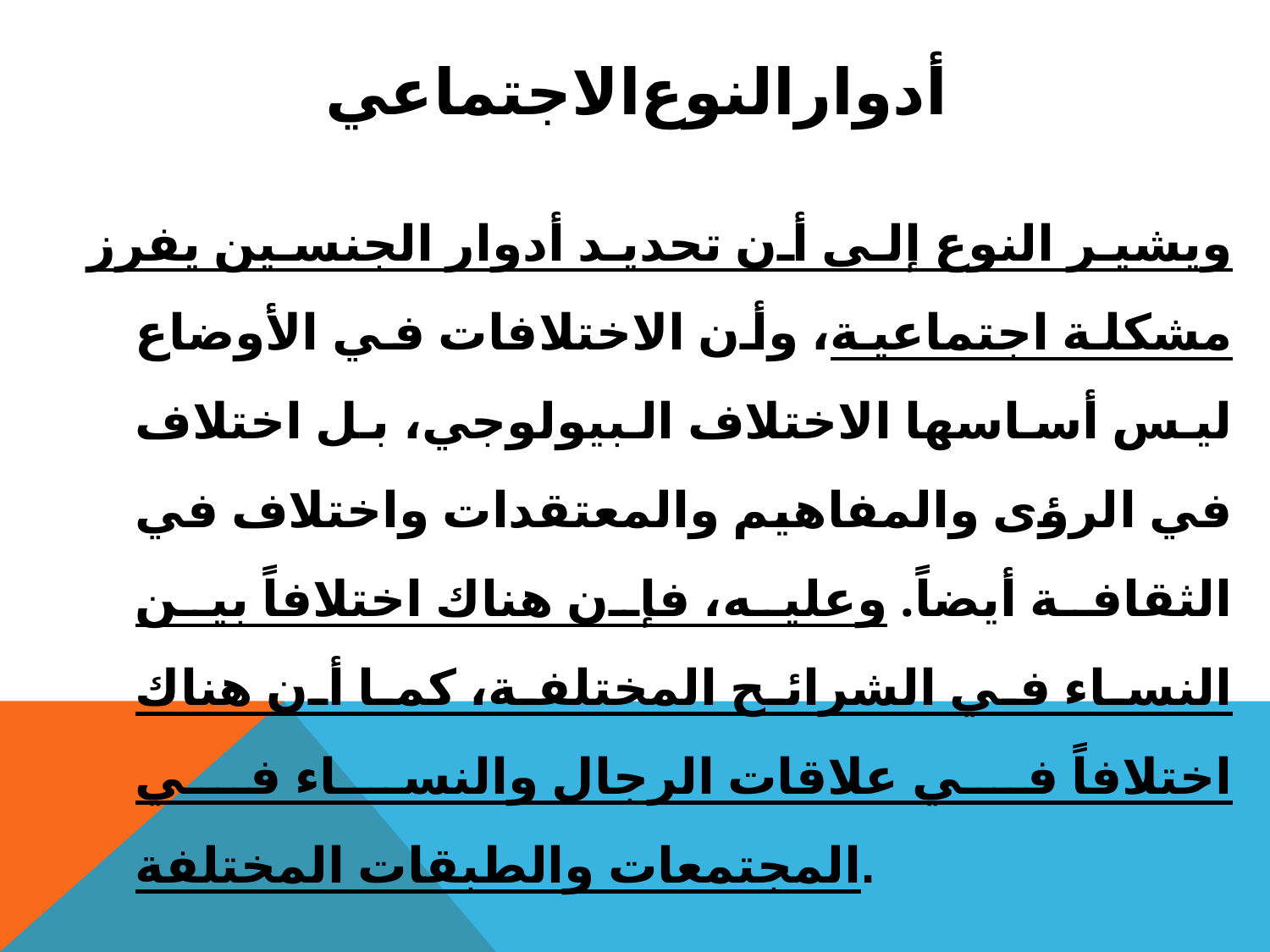

# ﺃﺩﻭﺍﺭﺍﻟﻨﻮﻉﺍﻻﺟﺘﻤﺎﻋﻲ
ويشير النوع إلى أن تحديد أدوار الجنسين يفرز مشكلة اجتماعية، وأن الاختلافات في الأوضاع ليس أساسها الاختلاف البيولوجي، بل اختلاف في الرؤى والمفاهيم والمعتقدات واختلاف في الثقافة أيضاً. وعليه، فإن هناك اختلافاً بين النساء في الشرائح المختلفة، كما أن هناك اختلافاً في علاقات الرجال والنساء في المجتمعات والطبقات المختلفة.